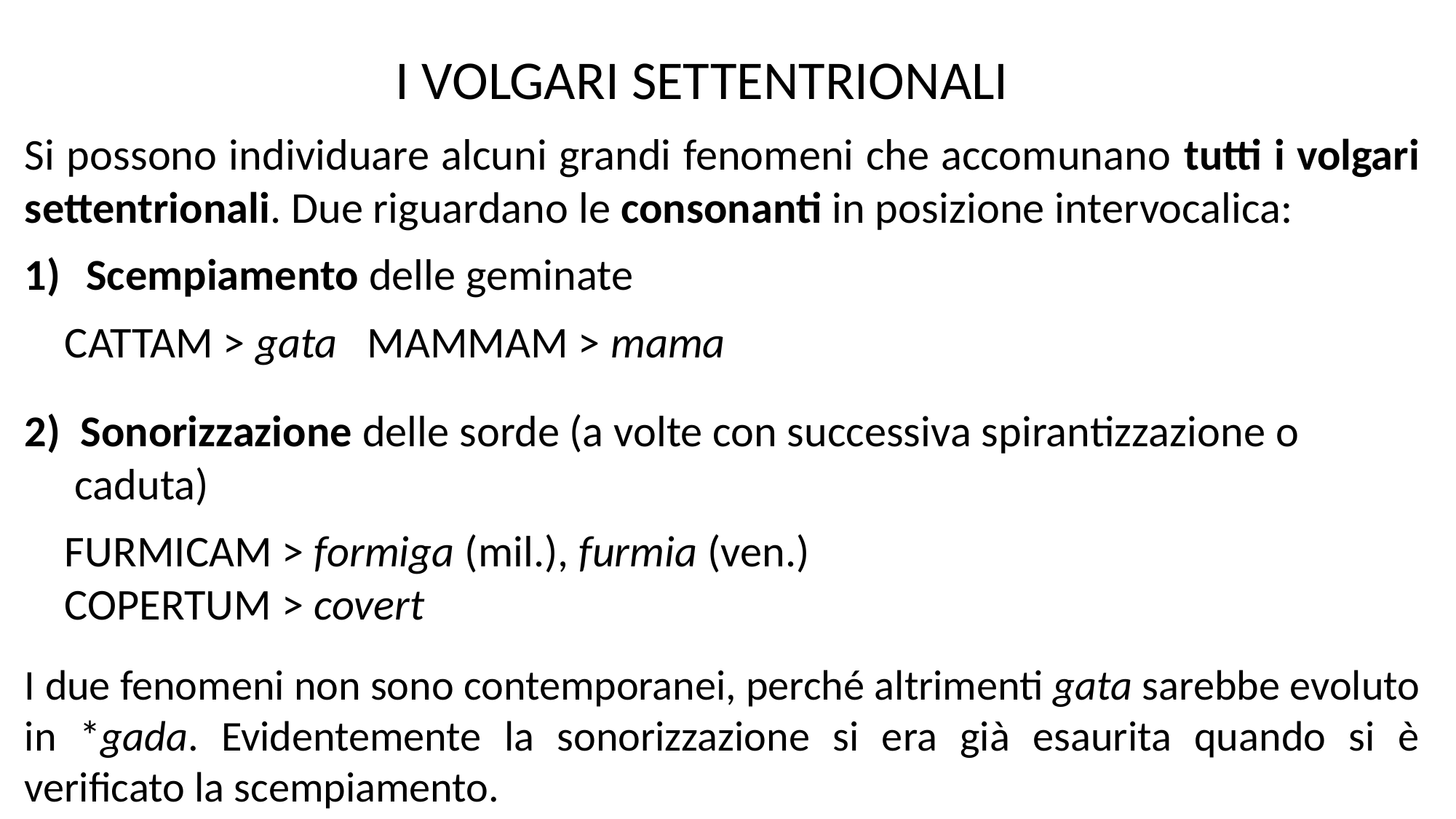

I VOLGARI SETTENTRIONALI
Si possono individuare alcuni grandi fenomeni che accomunano tutti i volgari settentrionali. Due riguardano le consonanti in posizione intervocalica:

Scempiamento delle geminate

    CATTAM > gata   MAMMAM > mama

2)  Sonorizzazione delle sorde (a volte con successiva spirantizzazione o
     caduta)

    FURMICAM > formiga (mil.), furmia (ven.)
    COPERTUM > covert

I due fenomeni non sono contemporanei, perché altrimenti gata sarebbe evoluto in *gada. Evidentemente la sonorizzazione si era già esaurita quando si è verificato la scempiamento.